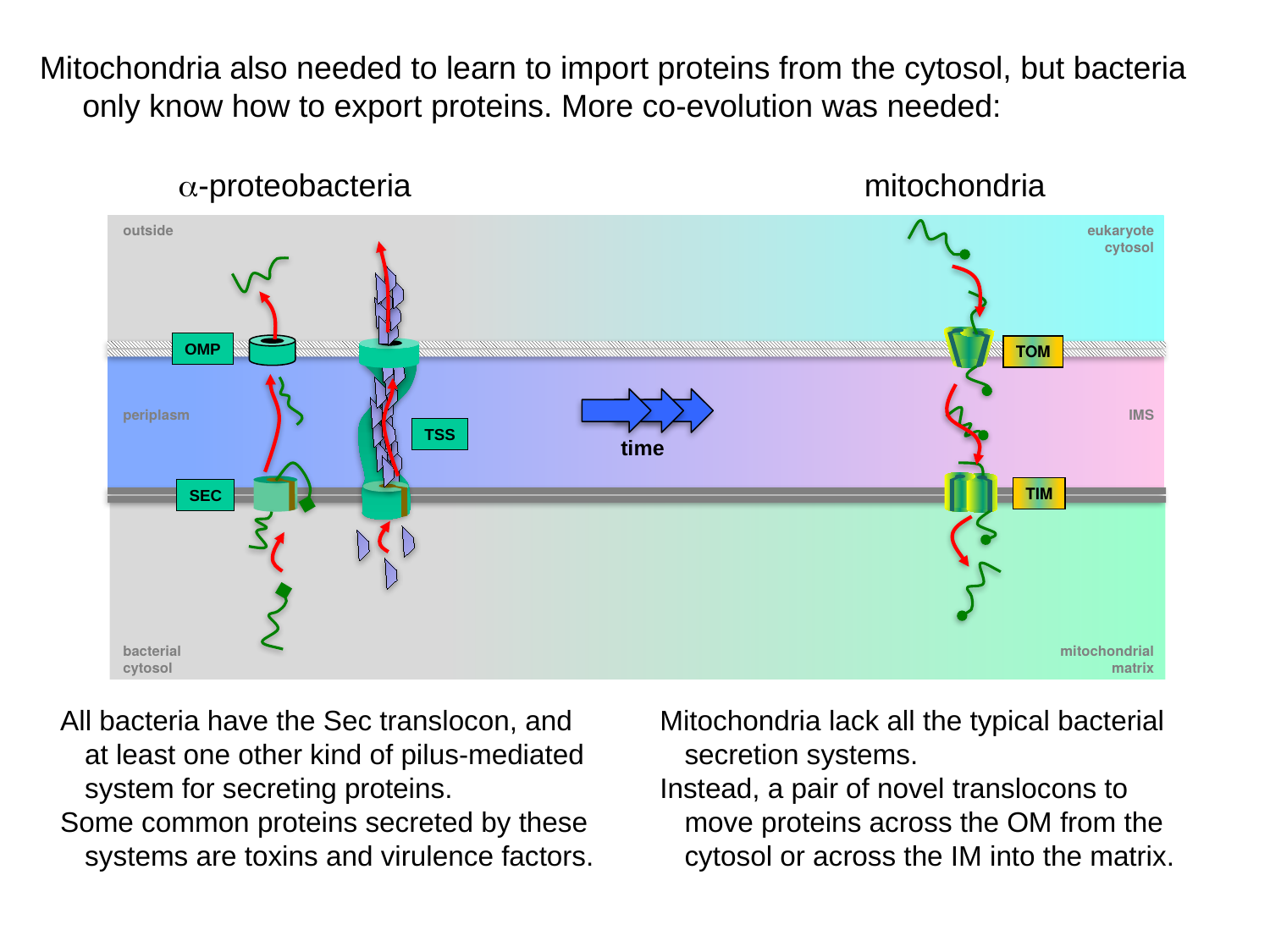

Mitochondria also needed to learn to import proteins from the cytosol, but bacteria only know how to export proteins. More co-evolution was needed:
α-proteobacteria
mitochondria
outside
eukaryote cytosol

OMP

TOM

periplasm
IMS

TSS

time

TIM

SEC

bacterial cytosol
mitochondrial
matrix
All bacteria have the Sec translocon, and at least one other kind of pilus-mediated system for secreting proteins.
Some common proteins secreted by these systems are toxins and virulence factors.
Mitochondria lack all the typical bacterial secretion systems.
Instead, a pair of novel translocons to move proteins across the OM from the cytosol or across the IM into the matrix.